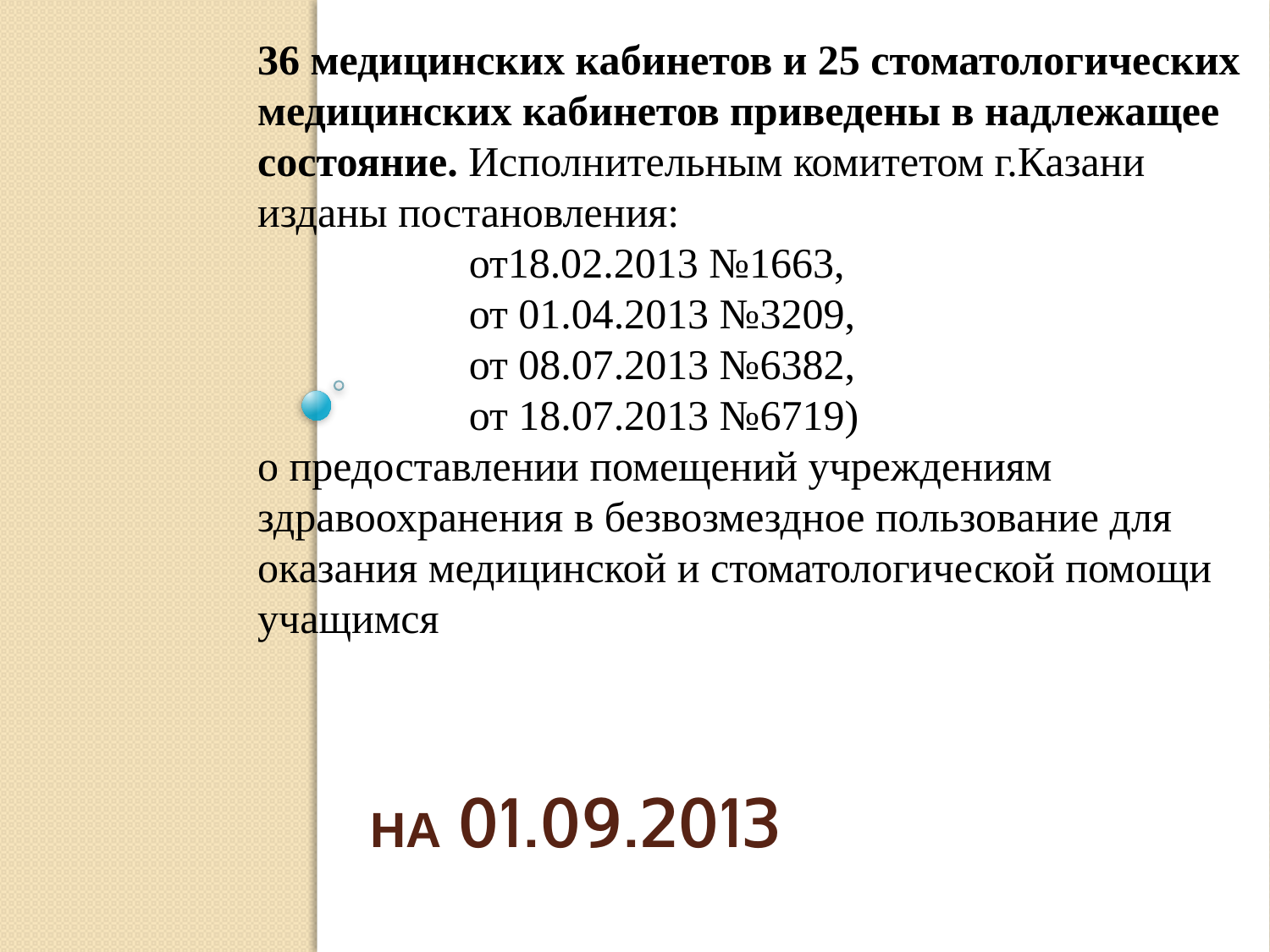

36 медицинских кабинетов и 25 стоматологических медицинских кабинетов приведены в надлежащее состояние. Исполнительным комитетом г.Казани изданы постановления:
                    от18.02.2013 №1663,
                    от 01.04.2013 №3209,
                    от 08.07.2013 №6382,
                    от 18.07.2013 №6719)
о предоставлении помещений учреждениям здравоохранения в безвозмездное пользование для оказания медицинской и стоматологической помощи учащимся
# На 01.09.2013